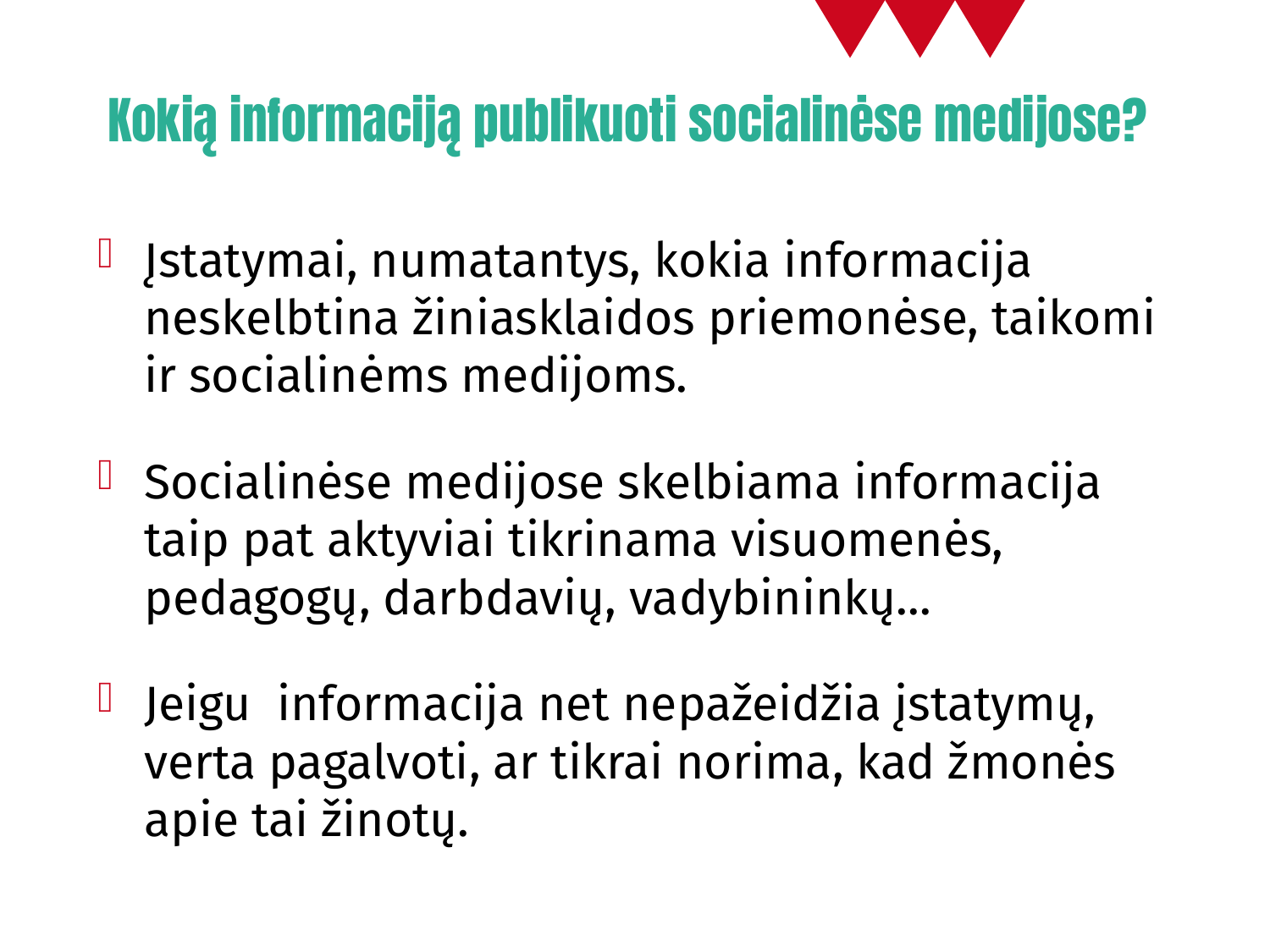

# Kokią informaciją publikuoti socialinėse medijose?
Įstatymai, numatantys, kokia informacija neskelbtina žiniasklaidos priemonėse, taikomi ir socialinėms medijoms.

Socialinėse medijose skelbiama informacija taip pat aktyviai tikrinama visuomenės, pedagogų, darbdavių, vadybininkų...

Jeigu  informacija net nepažeidžia įstatymų, verta pagalvoti, ar tikrai norima, kad žmonės apie tai žinotų.